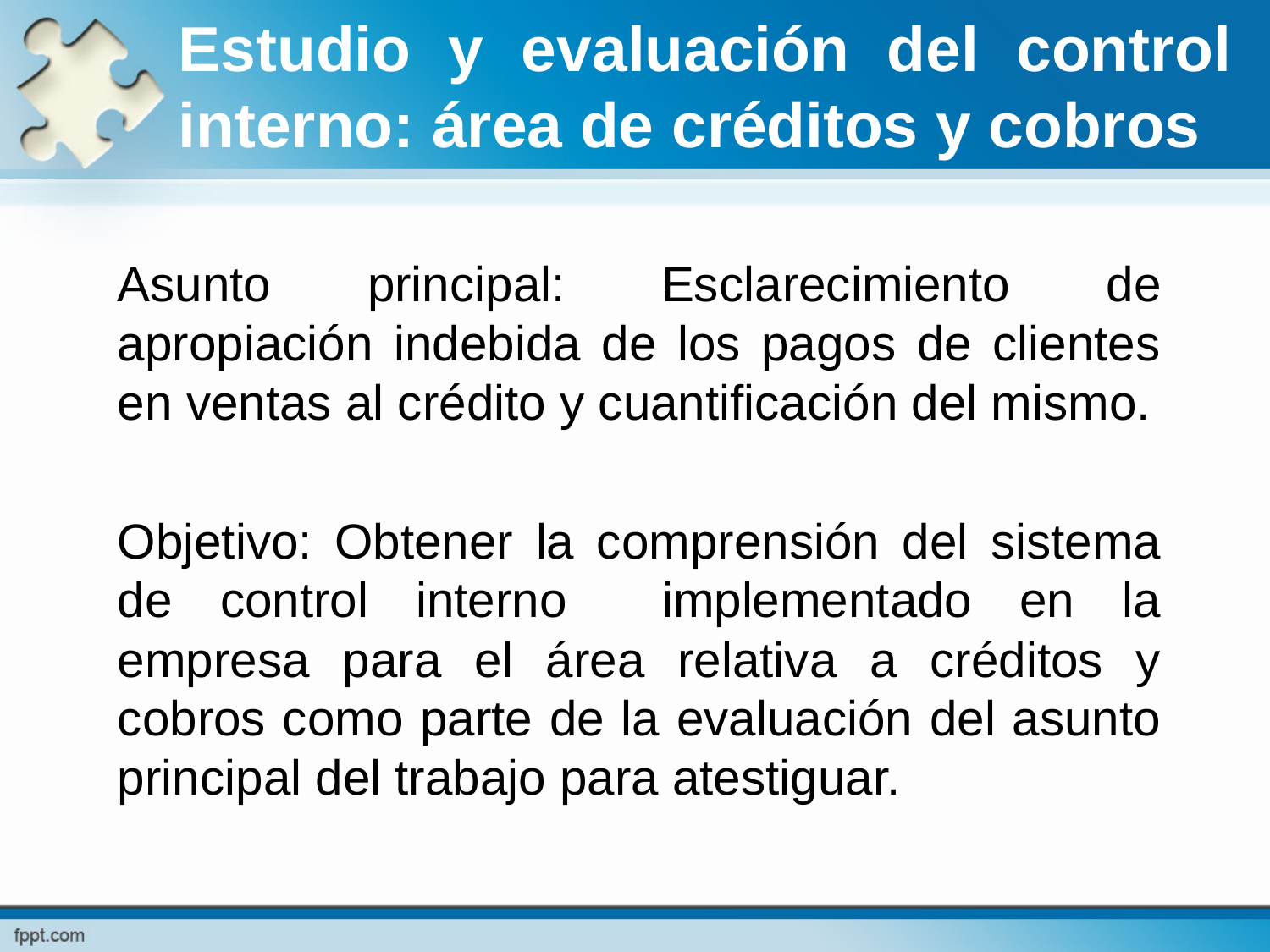

# Estudio y evaluación del control interno: área de créditos y cobros
Asunto principal: Esclarecimiento de apropiación indebida de los pagos de clientes en ventas al crédito y cuantificación del mismo.

Objetivo: Obtener la comprensión del sistema de control interno  implementado en la empresa para el área relativa a créditos y cobros como parte de la evaluación del asunto principal del trabajo para atestiguar.